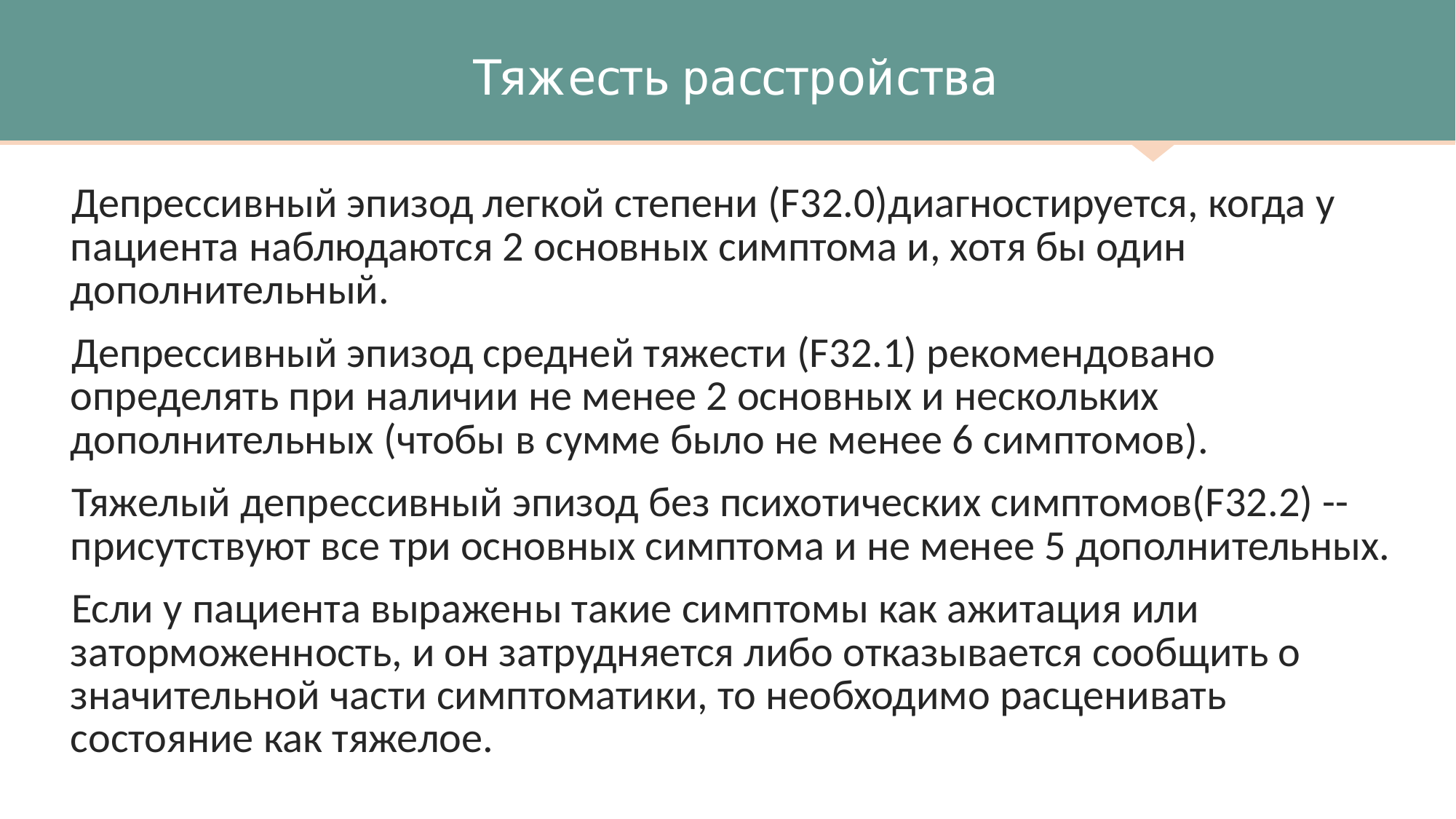

# Тяжесть расстройства
Депрессивный эпизод легкой степени (F32.0)диагностируется, когда у пациента наблюдаются 2 основных симптома и, хотя бы один дополнительный.
Депрессивный эпизод средней тяжести (F32.1) рекомендовано определять при наличии не менее 2 основных и нескольких дополнительных (чтобы в сумме было не менее 6 симптомов).
Тяжелый депрессивный эпизод без психотических симптомов(F32.2) --присутствуют все три основных симптома и не менее 5 дополнительных.
Если у пациента выражены такие симптомы как ажитация или заторможенность, и он затрудняется либо отказывается сообщить о значительной части симптоматики, то необходимо расценивать состояние как тяжелое.